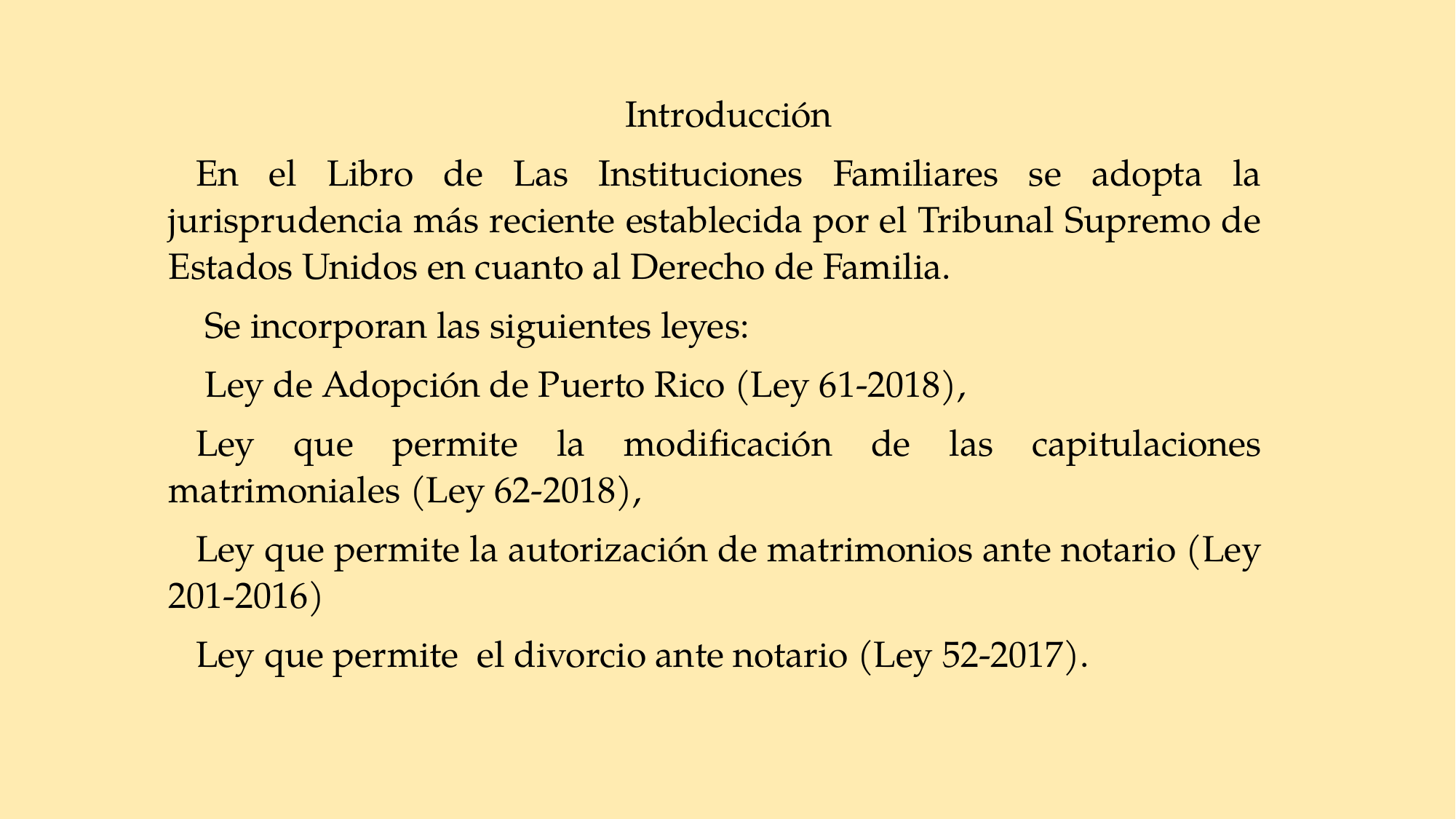

Introducción
En el Libro de Las Instituciones Familiares se adopta la jurisprudencia más reciente establecida por el Tribunal Supremo de Estados Unidos en cuanto al Derecho de Familia.
 Se incorporan las siguientes leyes:
 Ley de Adopción de Puerto Rico (Ley 61-2018),
Ley que permite la modificación de las capitulaciones matrimoniales (Ley 62-2018),
Ley que permite la autorización de matrimonios ante notario (Ley 201-2016)
Ley que permite  el divorcio ante notario (Ley 52-2017).